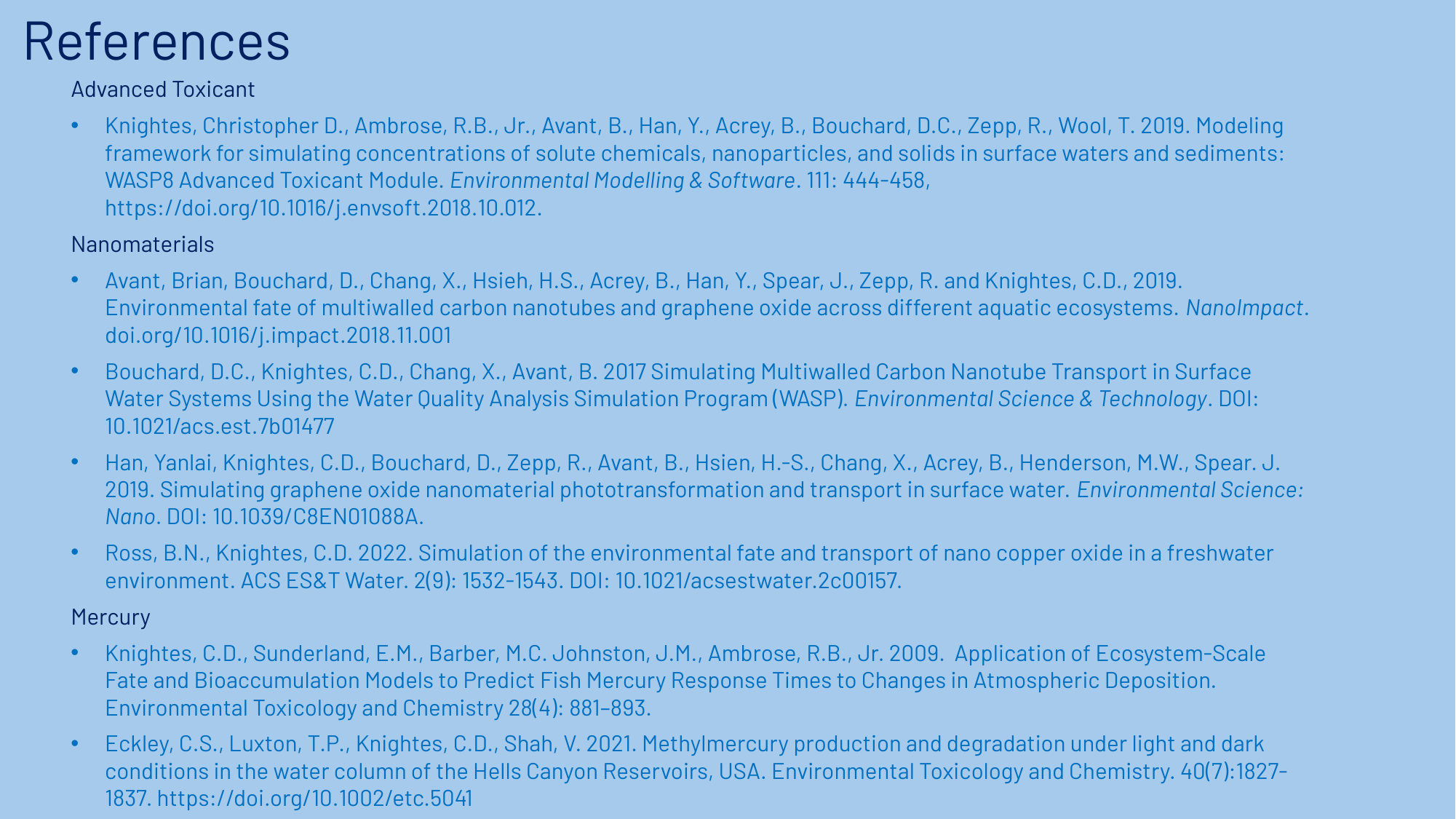

# References
Advanced Toxicant
Knightes, Christopher D., Ambrose, R.B., Jr., Avant, B., Han, Y., Acrey, B., Bouchard, D.C., Zepp, R., Wool, T. 2019. Modeling framework for simulating concentrations of solute chemicals, nanoparticles, and solids in surface waters and sediments: WASP8 Advanced Toxicant Module. Environmental Modelling & Software. 111: 444-458, https://doi.org/10.1016/j.envsoft.2018.10.012.
Nanomaterials
Avant, Brian, Bouchard, D., Chang, X., Hsieh, H.S., Acrey, B., Han, Y., Spear, J., Zepp, R. and Knightes, C.D., 2019. Environmental fate of multiwalled carbon nanotubes and graphene oxide across different aquatic ecosystems. NanoImpact. doi.org/10.1016/j.impact.2018.11.001
Bouchard, D.C., Knightes, C.D., Chang, X., Avant, B. 2017 Simulating Multiwalled Carbon Nanotube Transport in Surface Water Systems Using the Water Quality Analysis Simulation Program (WASP). Environmental Science & Technology. DOI: 10.1021/acs.est.7b01477
Han, Yanlai, Knightes, C.D., Bouchard, D., Zepp, R., Avant, B., Hsien, H.-S., Chang, X., Acrey, B., Henderson, M.W., Spear. J. 2019. Simulating graphene oxide nanomaterial phototransformation and transport in surface water. Environmental Science: Nano. DOI: 10.1039/C8EN01088A.
Ross, B.N., Knightes, C.D. 2022. Simulation of the environmental fate and transport of nano copper oxide in a freshwater environment. ACS ES&T Water. 2(9): 1532-1543. DOI: 10.1021/acsestwater.2c00157.
Mercury
Knightes, C.D., Sunderland, E.M., Barber, M.C. Johnston, J.M., Ambrose, R.B., Jr. 2009.  Application of Ecosystem-Scale Fate and Bioaccumulation Models to Predict Fish Mercury Response Times to Changes in Atmospheric Deposition. Environmental Toxicology and Chemistry 28(4): 881–893.
Eckley, C.S., Luxton, T.P., Knightes, C.D., Shah, V. 2021. Methylmercury production and degradation under light and dark conditions in the water column of the Hells Canyon Reservoirs, USA. Environmental Toxicology and Chemistry. 40(7):1827-1837. https://doi.org/10.1002/etc.5041